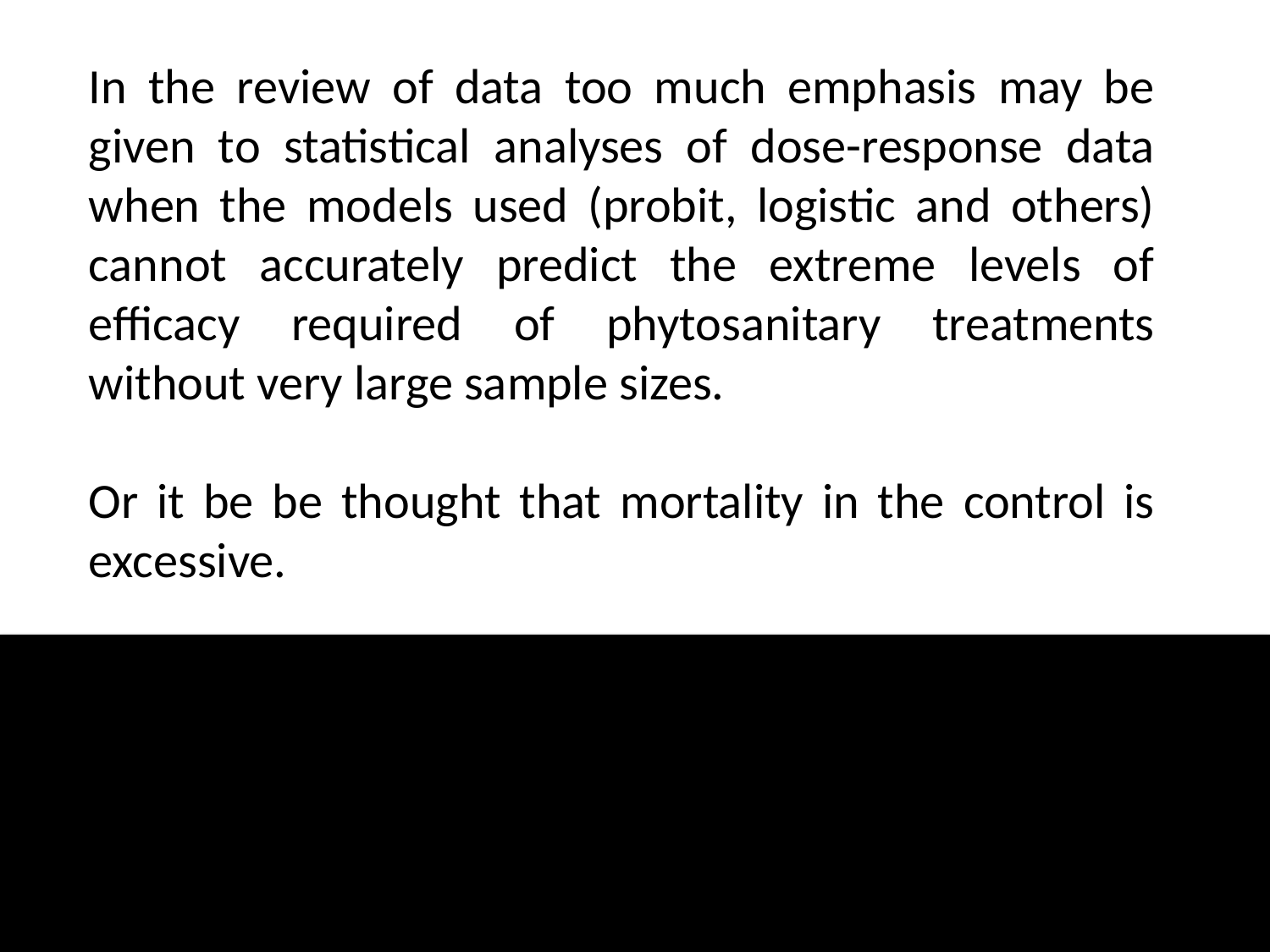

In the review of data too much emphasis may be given to statistical analyses of dose-response data when the models used (probit, logistic and others) cannot accurately predict the extreme levels of efficacy required of phytosanitary treatments without very large sample sizes.

Or it be be thought that mortality in the control is excessive.